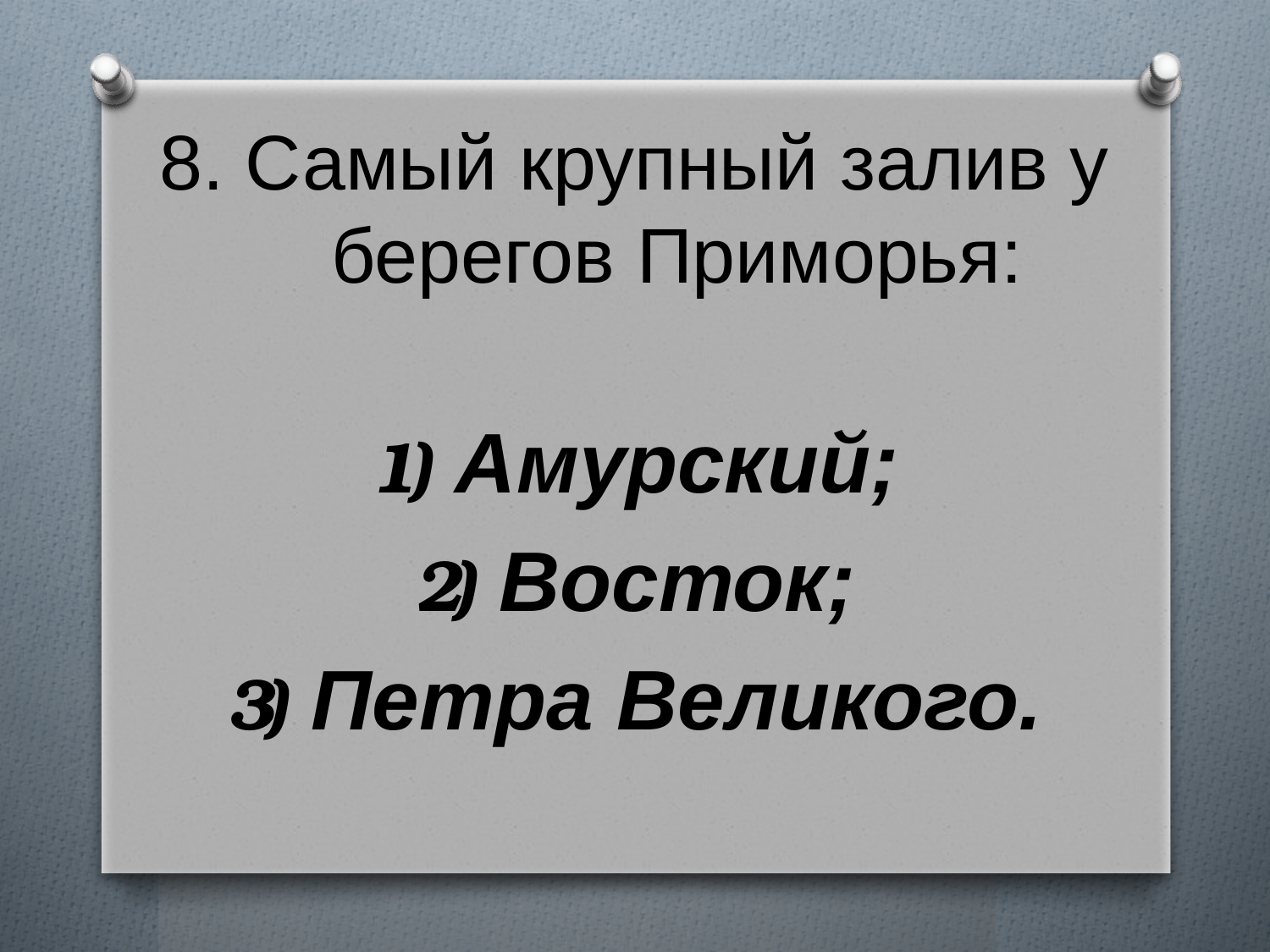

8. Самый крупный залив у берегов Приморья:
Амурский;
Восток;
Петра Великого.